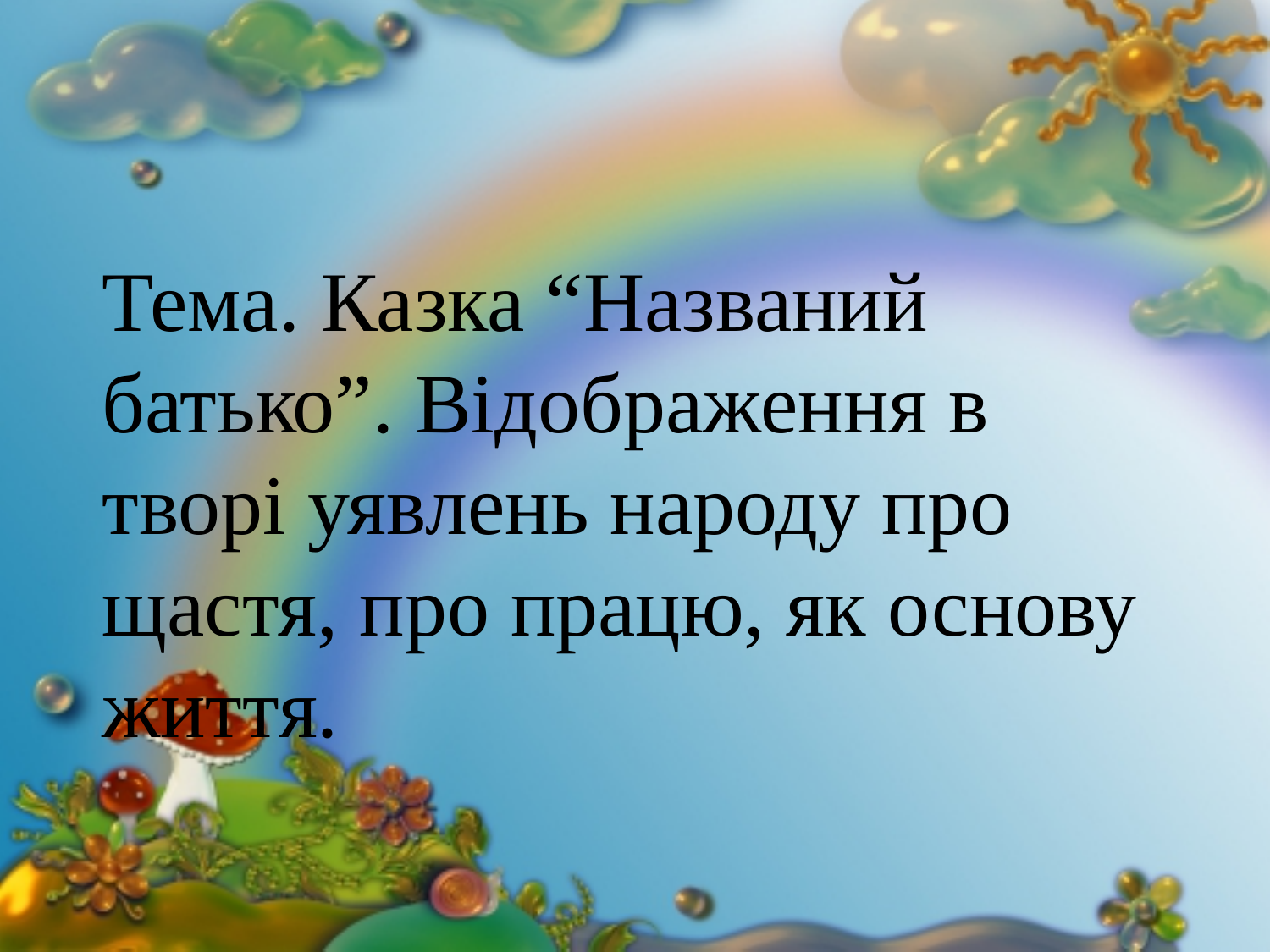

Тема. Казка “Названий батько”. Відображення в творі уявлень народу про щастя, про працю, як основу життя.